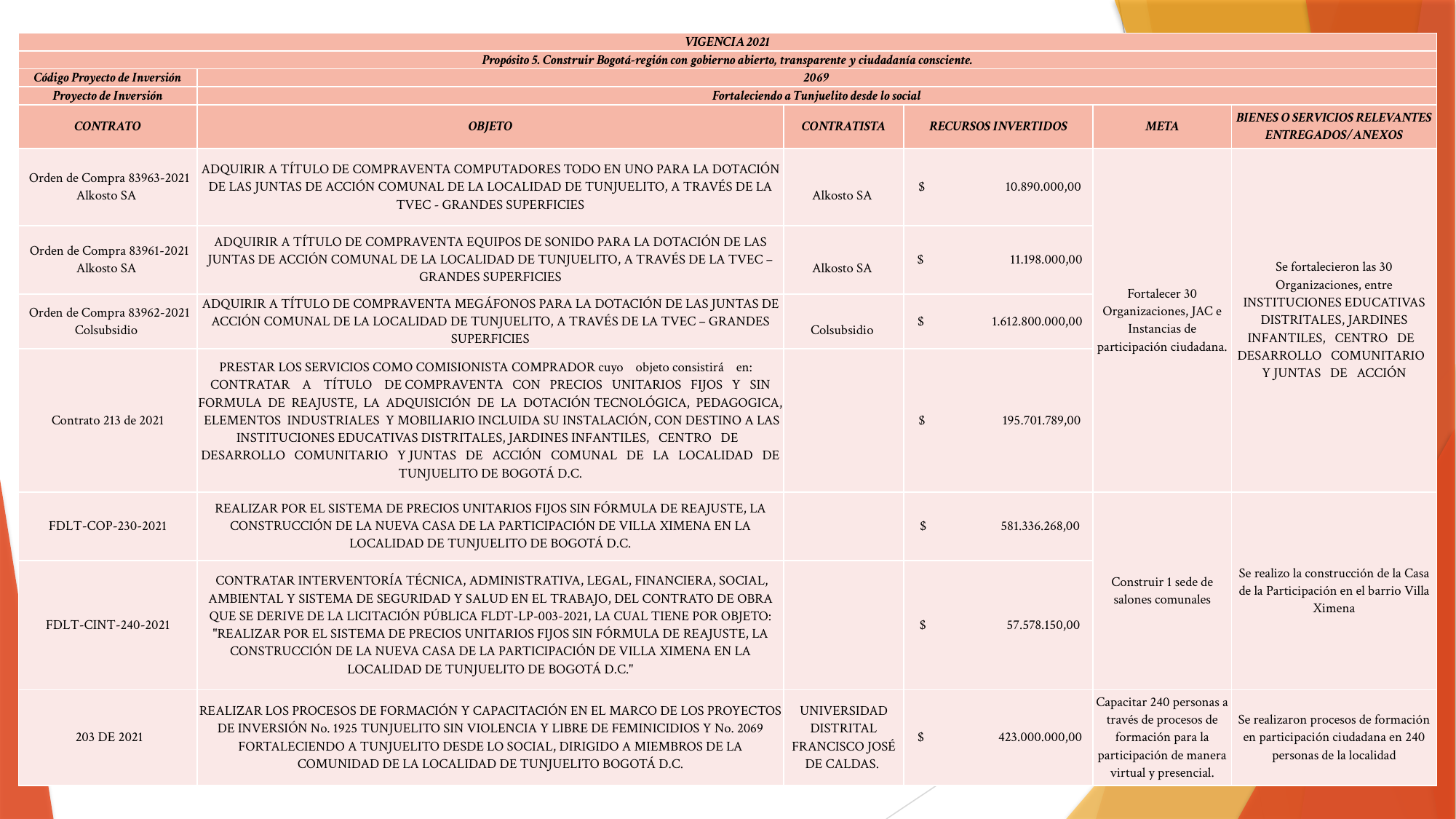

| VIGENCIA 2021 |  |  |  |  |  |
| --- | --- | --- | --- | --- | --- |
| Propósito 5. Construir Bogotá-región con gobierno abierto, transparente y ciudadanía consciente. |  |  |  |  |  |
| Código Proyecto de Inversión | 2069 |  |  |  |  |
| Proyecto de Inversión | Fortaleciendo a Tunjuelito desde lo social |  |  |  |  |
| CONTRATO | OBJETO | CONTRATISTA | RECURSOS INVERTIDOS | META | BIENES O SERVICIOS RELEVANTES ENTREGADOS/ANEXOS |
| Orden de Compra 83963-2021 Alkosto SA | ADQUIRIR A TÍTULO DE COMPRAVENTA COMPUTADORES TODO EN UNO PARA LA DOTACIÓN DE LAS JUNTAS DE ACCIÓN COMUNAL DE LA LOCALIDAD DE TUNJUELITO, A TRAVÉS DE LA TVEC - GRANDES SUPERFICIES | Alkosto SA | $ 10.890.000,00 | Fortalecer 30 Organizaciones, JAC e Instancias de participación ciudadana. | Se fortalecieron las 30 Organizaciones, entre INSTITUCIONES EDUCATIVAS DISTRITALES, JARDINES INFANTILES, CENTRO DE DESARROLLO COMUNITARIO Y JUNTAS DE ACCIÓN |
| Orden de Compra 83961-2021 Alkosto SA | ADQUIRIR A TÍTULO DE COMPRAVENTA EQUIPOS DE SONIDO PARA LA DOTACIÓN DE LAS JUNTAS DE ACCIÓN COMUNAL DE LA LOCALIDAD DE TUNJUELITO, A TRAVÉS DE LA TVEC – GRANDES SUPERFICIES | Alkosto SA | $ 11.198.000,00 |  |  |
| Orden de Compra 83962-2021 Colsubsidio | ADQUIRIR A TÍTULO DE COMPRAVENTA MEGÁFONOS PARA LA DOTACIÓN DE LAS JUNTAS DE ACCIÓN COMUNAL DE LA LOCALIDAD DE TUNJUELITO, A TRAVÉS DE LA TVEC – GRANDES SUPERFICIES | Colsubsidio | $ 1.612.800.000,00 |  |  |
| Contrato 213 de 2021 | PRESTAR LOS SERVICIOS COMO COMISIONISTA COMPRADOR cuyo objeto consistirá en: CONTRATAR A TÍTULO DE COMPRAVENTA CON PRECIOS UNITARIOS FIJOS Y SIN FORMULA DE REAJUSTE, LA ADQUISICIÓN DE LA DOTACIÓN TECNOLÓGICA, PEDAGOGICA, ELEMENTOS INDUSTRIALES Y MOBILIARIO INCLUIDA SU INSTALACIÓN, CON DESTINO A LAS INSTITUCIONES EDUCATIVAS DISTRITALES, JARDINES INFANTILES, CENTRO DE DESARROLLO COMUNITARIO Y JUNTAS DE ACCIÓN COMUNAL DE LA LOCALIDAD DE TUNJUELITO DE BOGOTÁ D.C. |  | $ 195.701.789,00 |  |  |
| FDLT-COP-230-2021 | REALIZAR POR EL SISTEMA DE PRECIOS UNITARIOS FIJOS SIN FÓRMULA DE REAJUSTE, LA CONSTRUCCIÓN DE LA NUEVA CASA DE LA PARTICIPACIÓN DE VILLA XIMENA EN LA LOCALIDAD DE TUNJUELITO DE BOGOTÁ D.C. |  | $ 581.336.268,00 | Construir 1 sede de salones comunales | Se realizo la construcción de la Casa de la Participación en el barrio Villa Ximena |
| FDLT-CINT-240-2021 | CONTRATAR INTERVENTORÍA TÉCNICA, ADMINISTRATIVA, LEGAL, FINANCIERA, SOCIAL, AMBIENTAL Y SISTEMA DE SEGURIDAD Y SALUD EN EL TRABAJO, DEL CONTRATO DE OBRA QUE SE DERIVE DE LA LICITACIÓN PÚBLICA FLDT-LP-003-2021, LA CUAL TIENE POR OBJETO: "REALIZAR POR EL SISTEMA DE PRECIOS UNITARIOS FIJOS SIN FÓRMULA DE REAJUSTE, LA CONSTRUCCIÓN DE LA NUEVA CASA DE LA PARTICIPACIÓN DE VILLA XIMENA EN LA LOCALIDAD DE TUNJUELITO DE BOGOTÁ D.C." |  | $ 57.578.150,00 |  |  |
| 203 DE 2021 | REALIZAR LOS PROCESOS DE FORMACIÓN Y CAPACITACIÓN EN EL MARCO DE LOS PROYECTOS DE INVERSIÓN No. 1925 TUNJUELITO SIN VIOLENCIA Y LIBRE DE FEMINICIDIOS Y No. 2069 FORTALECIENDO A TUNJUELITO DESDE LO SOCIAL, DIRIGIDO A MIEMBROS DE LA COMUNIDAD DE LA LOCALIDAD DE TUNJUELITO BOGOTÁ D.C. | UNIVERSIDAD DISTRITAL FRANCISCO JOSÉ DE CALDAS. | $ 423.000.000,00 | Capacitar 240 personas a través de procesos de formación para la participación de manera virtual y presencial. | Se realizaron procesos de formación en participación ciudadana en 240 personas de la localidad |